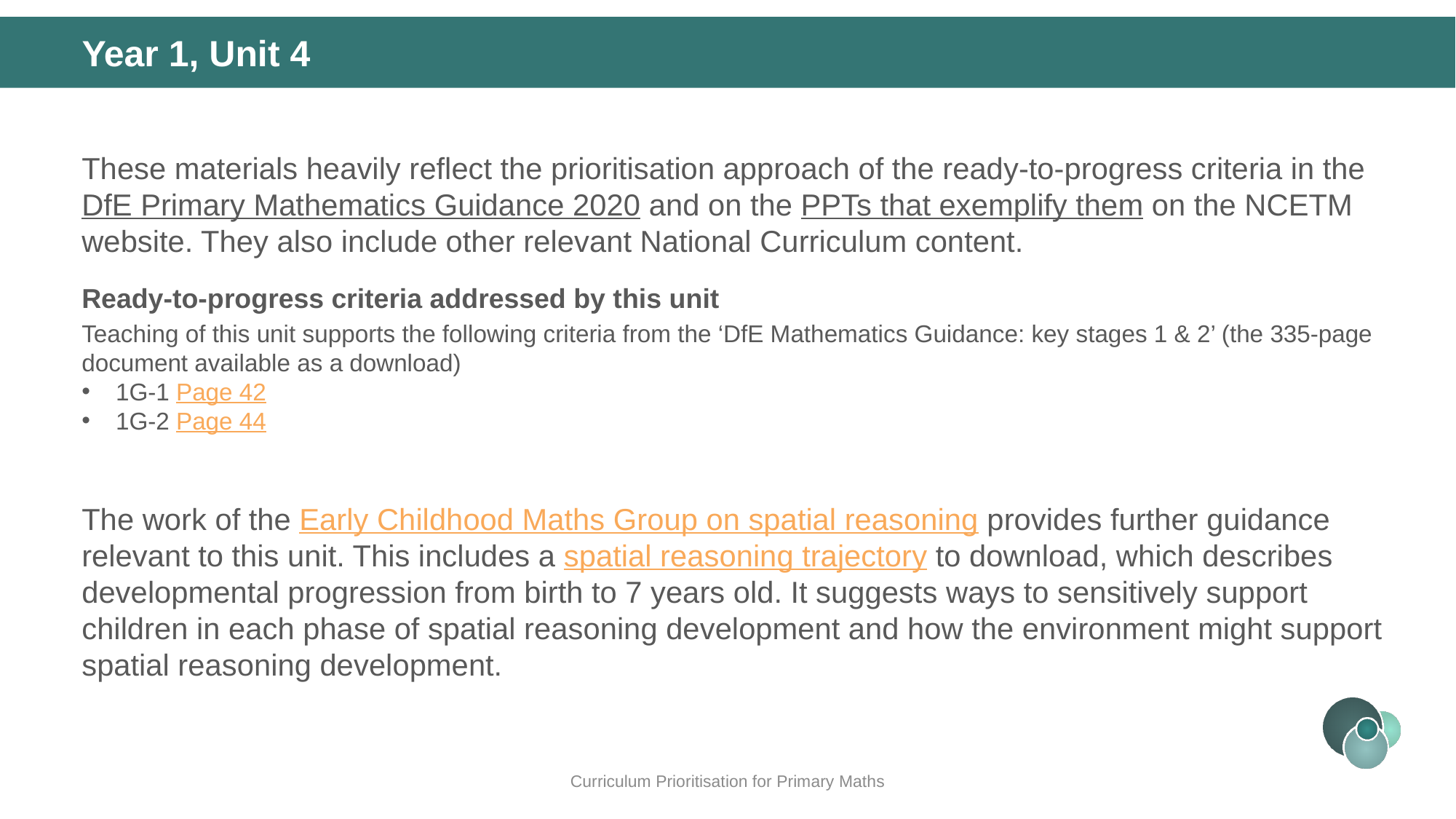

Year 1, Unit 4
These materials heavily reflect the prioritisation approach of the ready-to-progress criteria in the DfE Primary Mathematics Guidance 2020 and on the PPTs that exemplify them on the NCETM website. They also include other relevant National Curriculum content.
Ready-to-progress criteria addressed by this unit
Teaching of this unit supports the following criteria from the ‘DfE Mathematics Guidance: key stages 1 & 2’ (the 335-page document available as a download)
1G-1 Page 42
1G-2 Page 44

The work of the Early Childhood Maths Group on spatial reasoning provides further guidance relevant to this unit. This includes a spatial reasoning trajectory to download, which describes developmental progression from birth to 7 years old. It suggests ways to sensitively support children in each phase of spatial reasoning development and how the environment might support spatial reasoning development.
Curriculum Prioritisation for Primary Maths